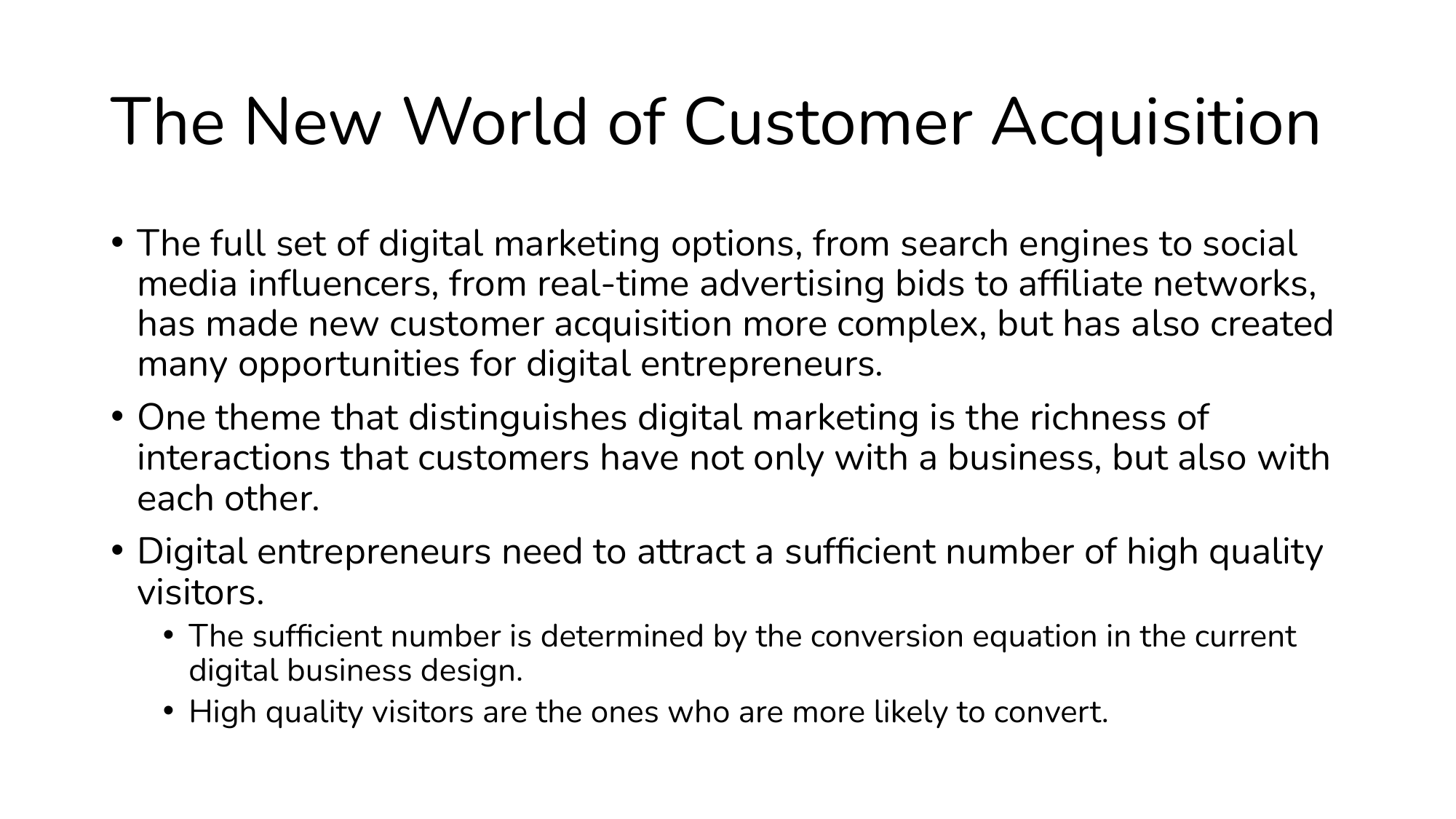

# The New World of Customer Acquisition
The full set of digital marketing options, from search engines to social media influencers, from real-time advertising bids to affiliate networks, has made new customer acquisition more complex, but has also created many opportunities for digital entrepreneurs.
One theme that distinguishes digital marketing is the richness of interactions that customers have not only with a business, but also with each other.
Digital entrepreneurs need to attract a sufficient number of high quality visitors.
The sufficient number is determined by the conversion equation in the current digital business design.
High quality visitors are the ones who are more likely to convert.